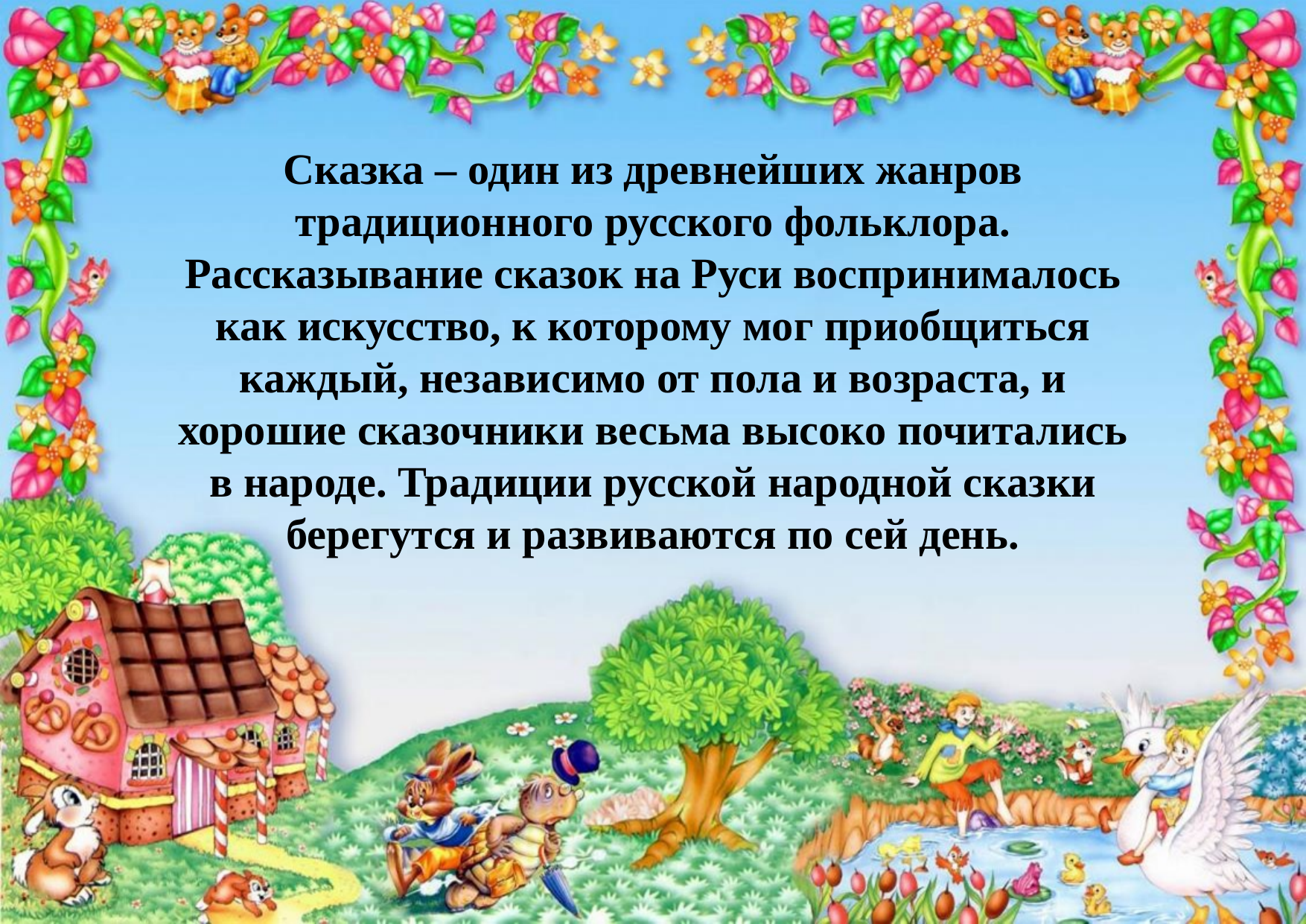

Сказка – один из древнейших жанров традиционного русского фольклора. Рассказывание сказок на Руси воспринималось как искусство, к которому мог приобщиться каждый, независимо от пола и возраста, и хорошие сказочники весьма высоко почитались в народе. Традиции русской народной сказки берегутся и развиваются по сей день.